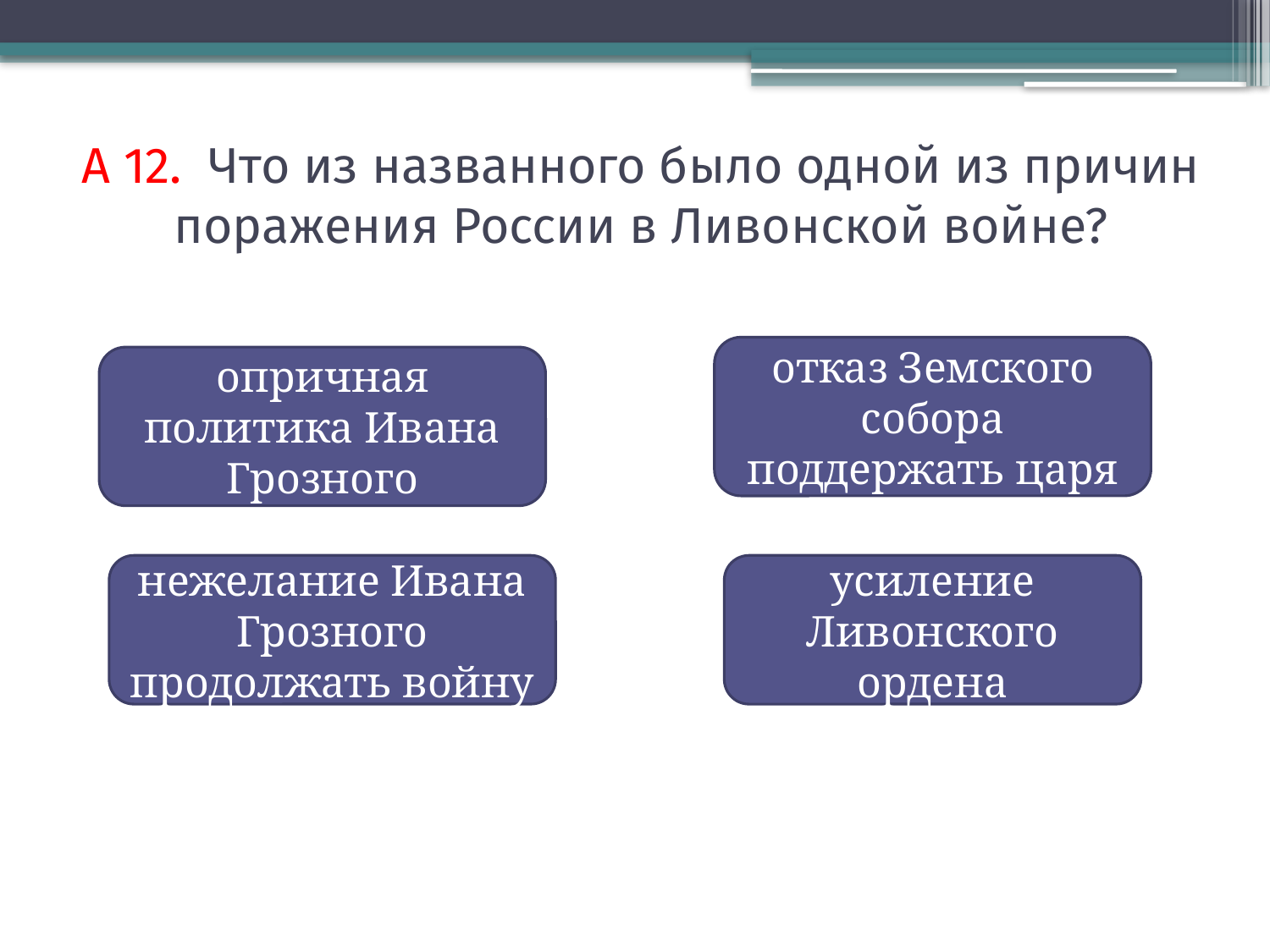

# А 12.  Что из названного было одной из причин поражения России в Ливонской войне?
отказ Земского собора поддержать царя
опричная политика Ивана Грозного
нежелание Ивана Грозного продолжать войну
усиление Ливонского ордена